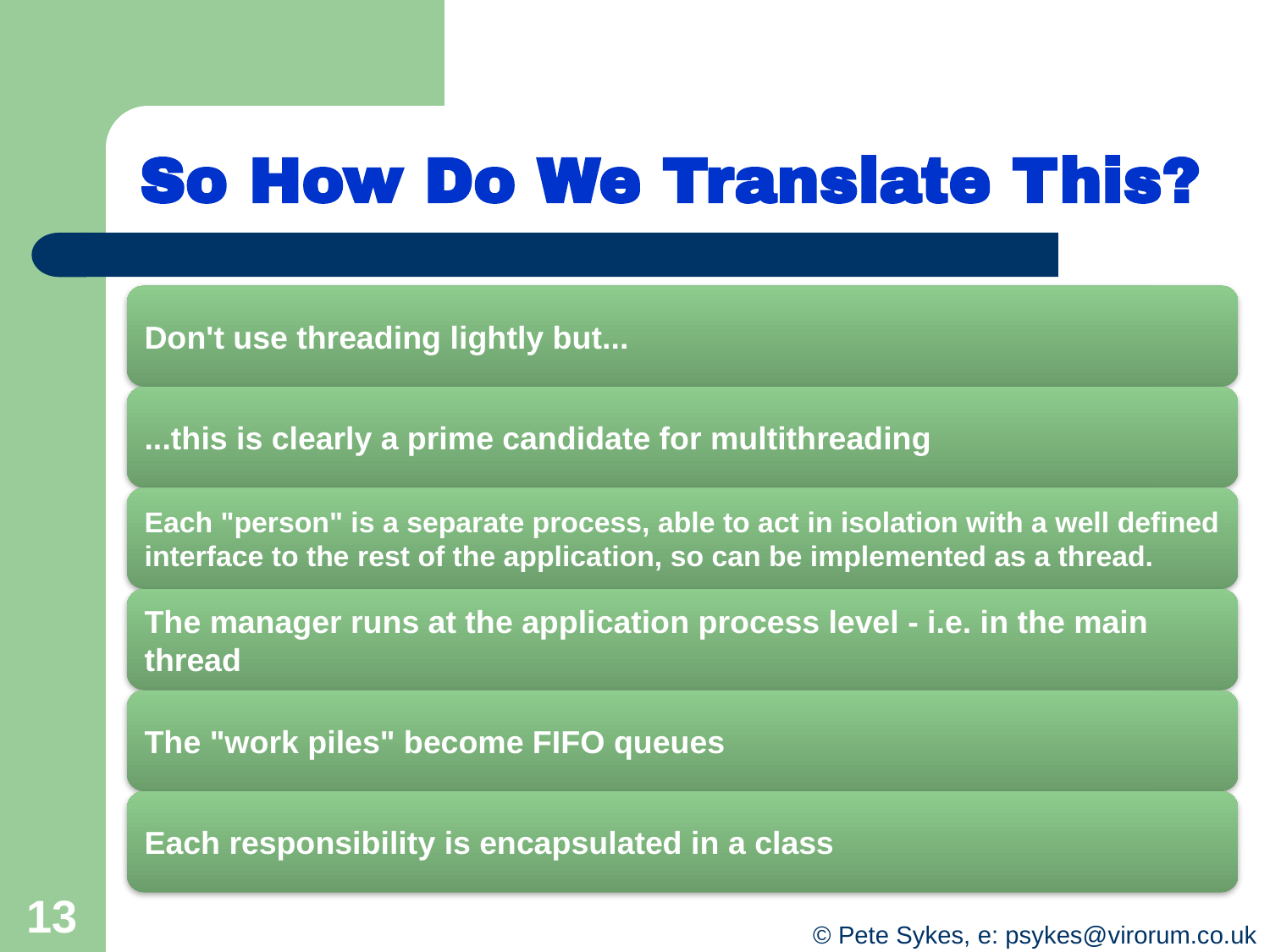

# So How Do We Translate This?
Don't use threading lightly but...
...this is clearly a prime candidate for multithreading
Each "person" is a separate process, able to act in isolation with a well defined interface to the rest of the application, so can be implemented as a thread.
The manager runs at the application process level - i.e. in the main thread
The "work piles" become FIFO queues
Each responsibility is encapsulated in a class
13
© Pete Sykes, e: psykes@virorum.co.uk